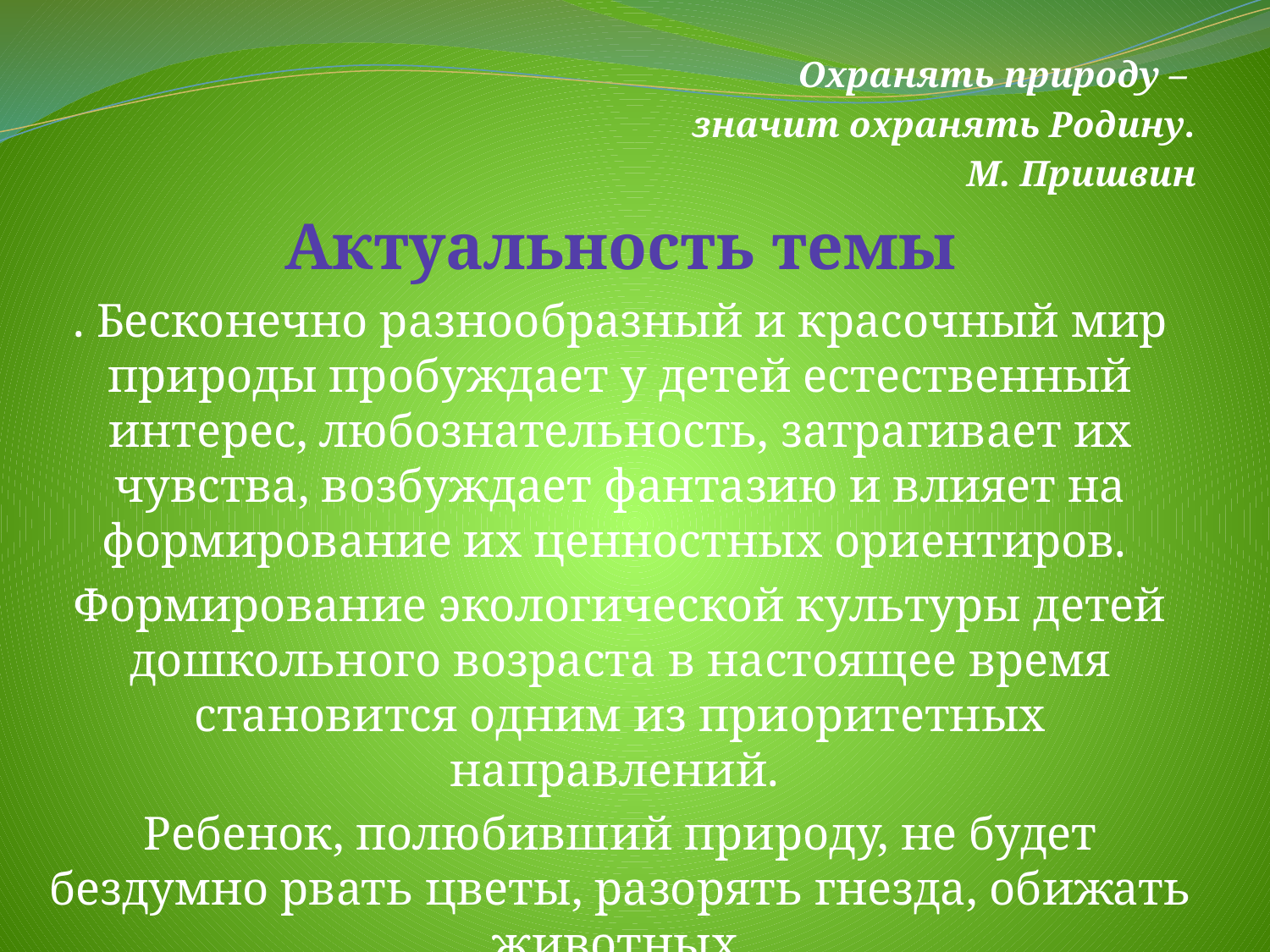

Охранять природу –
значит охранять Родину.
М. Пришвин
Актуальность темы
. Бесконечно разнообразный и красочный мир природы пробуждает у детей естественный интерес, любознательность, затрагивает их чувства, возбуждает фантазию и влияет на формирование их ценностных ориентиров.
Формирование экологической культуры детей дошкольного возраста в настоящее время становится одним из приоритетных направлений.
Ребенок, полюбивший природу, не будет бездумно рвать цветы, разорять гнезда, обижать животных.

#